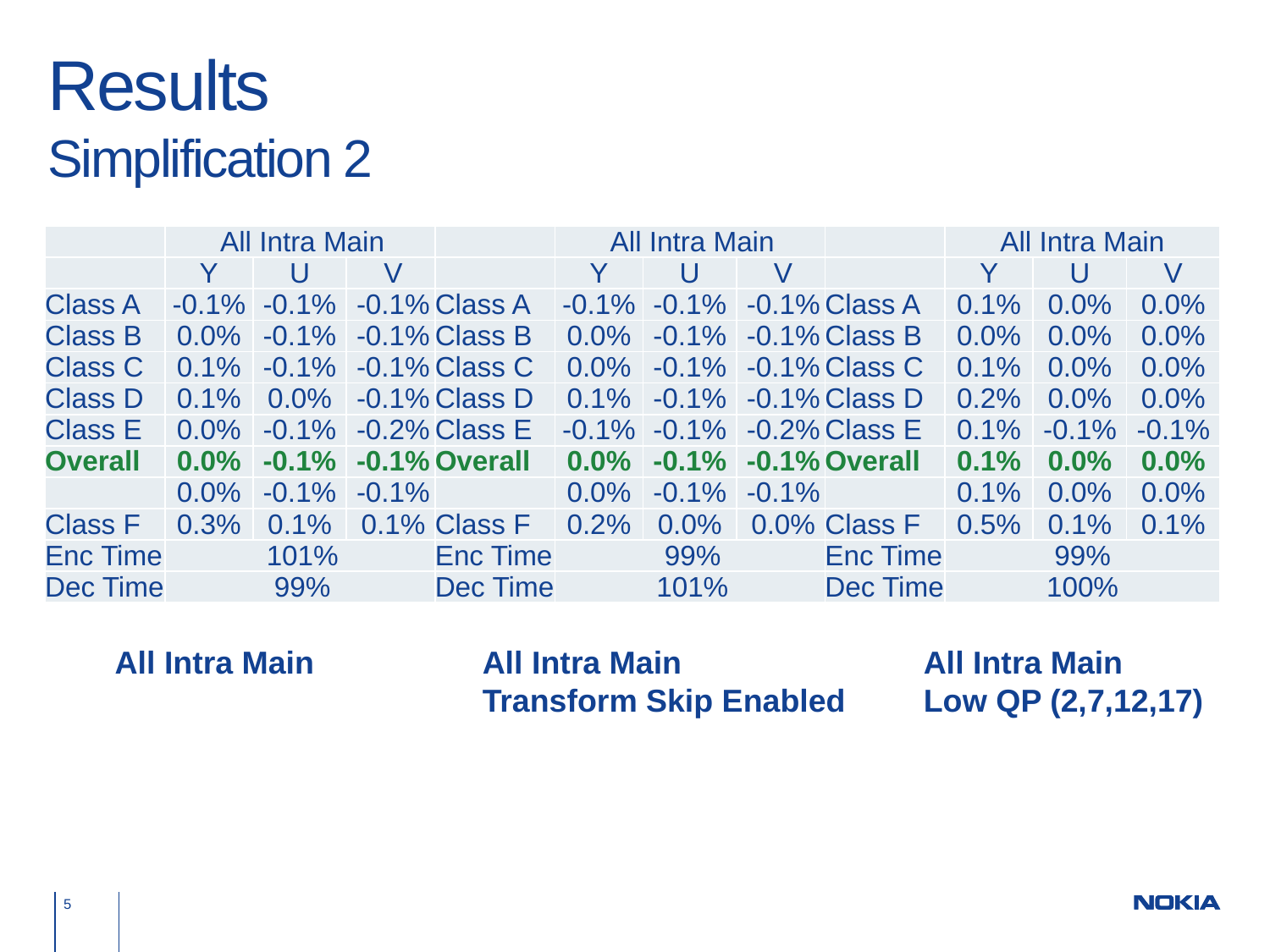

# Results Simplification 2
|  | All Intra Main |  |  |
| --- | --- | --- | --- |
|  | Y | U | V |
| Class A | -0.1% | -0.1% | -0.1% |
| Class B | 0.0% | -0.1% | -0.1% |
| Class C | 0.1% | -0.1% | -0.1% |
| Class D | 0.1% | 0.0% | -0.1% |
| Class E | 0.0% | -0.1% | -0.2% |
| Overall | 0.0% | -0.1% | -0.1% |
|  | 0.0% | -0.1% | -0.1% |
| Class F | 0.3% | 0.1% | 0.1% |
| Enc Time | 101% |  |  |
| Dec Time | 99% |  |  |
|  | All Intra Main |  |  |
| --- | --- | --- | --- |
|  | Y | U | V |
| Class A | -0.1% | -0.1% | -0.1% |
| Class B | 0.0% | -0.1% | -0.1% |
| Class C | 0.0% | -0.1% | -0.1% |
| Class D | 0.1% | -0.1% | -0.1% |
| Class E | -0.1% | -0.1% | -0.2% |
| Overall | 0.0% | -0.1% | -0.1% |
|  | 0.0% | -0.1% | -0.1% |
| Class F | 0.2% | 0.0% | 0.0% |
| Enc Time | 99% |  |  |
| Dec Time | 101% |  |  |
|  | All Intra Main |  |  |
| --- | --- | --- | --- |
|  | Y | U | V |
| Class A | 0.1% | 0.0% | 0.0% |
| Class B | 0.0% | 0.0% | 0.0% |
| Class C | 0.1% | 0.0% | 0.0% |
| Class D | 0.2% | 0.0% | 0.0% |
| Class E | 0.1% | -0.1% | -0.1% |
| Overall | 0.1% | 0.0% | 0.0% |
|  | 0.1% | 0.0% | 0.0% |
| Class F | 0.5% | 0.1% | 0.1% |
| Enc Time | 99% |  |  |
| Dec Time | 100% |  |  |
All Intra Main
Low QP (2,7,12,17)
All Intra Main
All Intra Main
Transform Skip Enabled
5